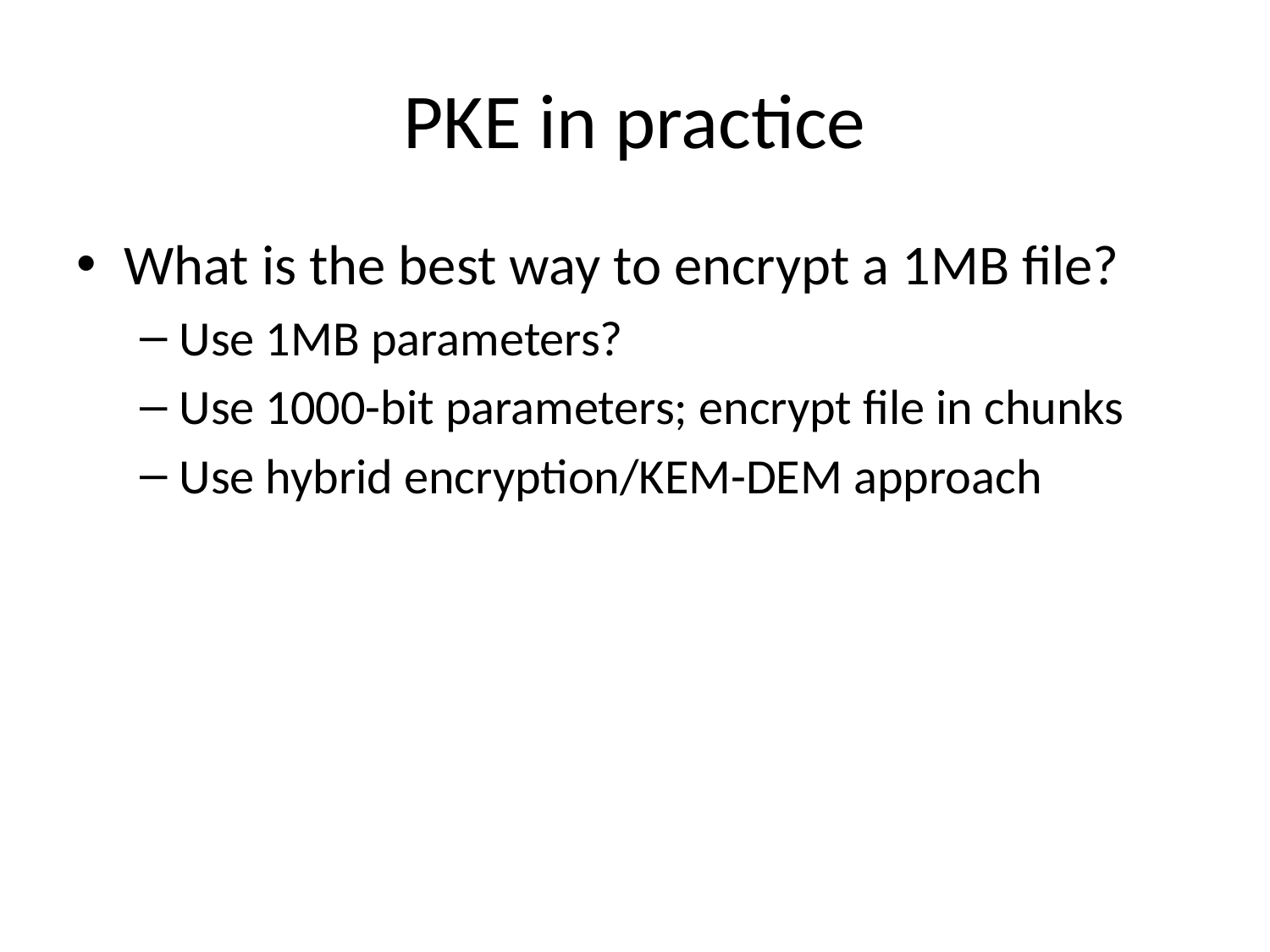

# PKE in practice
What is the best way to encrypt a 1MB file?
Use 1MB parameters?
Use 1000-bit parameters; encrypt file in chunks
Use hybrid encryption/KEM-DEM approach